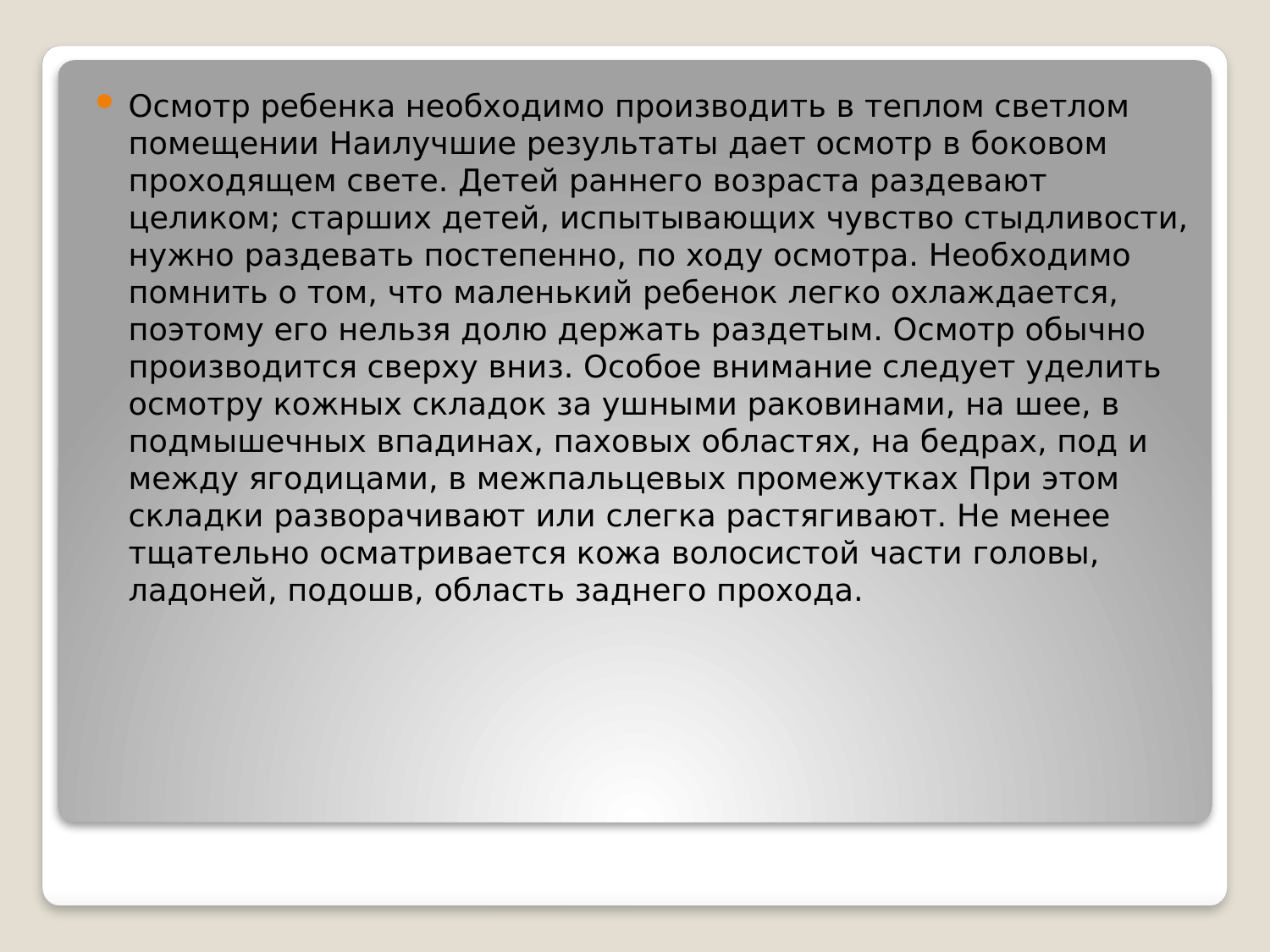

Осмотр ребенка необходимо производить в теплом светлом помещении Наилучшие результаты дает осмотр в боковом проходящем свете. Детей раннего возраста раздевают целиком; старших детей, испытывающих чувство стыдливости, нужно раздевать постепенно, по ходу осмотра. Необходимо помнить о том, что маленький ребенок легко охлаждается, поэтому его нельзя долю держать раздетым. Осмотр обычно производится сверху вниз. Особое внимание следует уделить осмотру кожных складок за ушными раковинами, на шее, в подмышечных впадинах, паховых областях, на бедрах, под и между ягодицами, в межпальцевых промежутках При этом складки разворачивают или слегка растягивают. Не менее тщательно осматривается кожа волосистой части головы, ладоней, подошв, область заднего прохода.
#